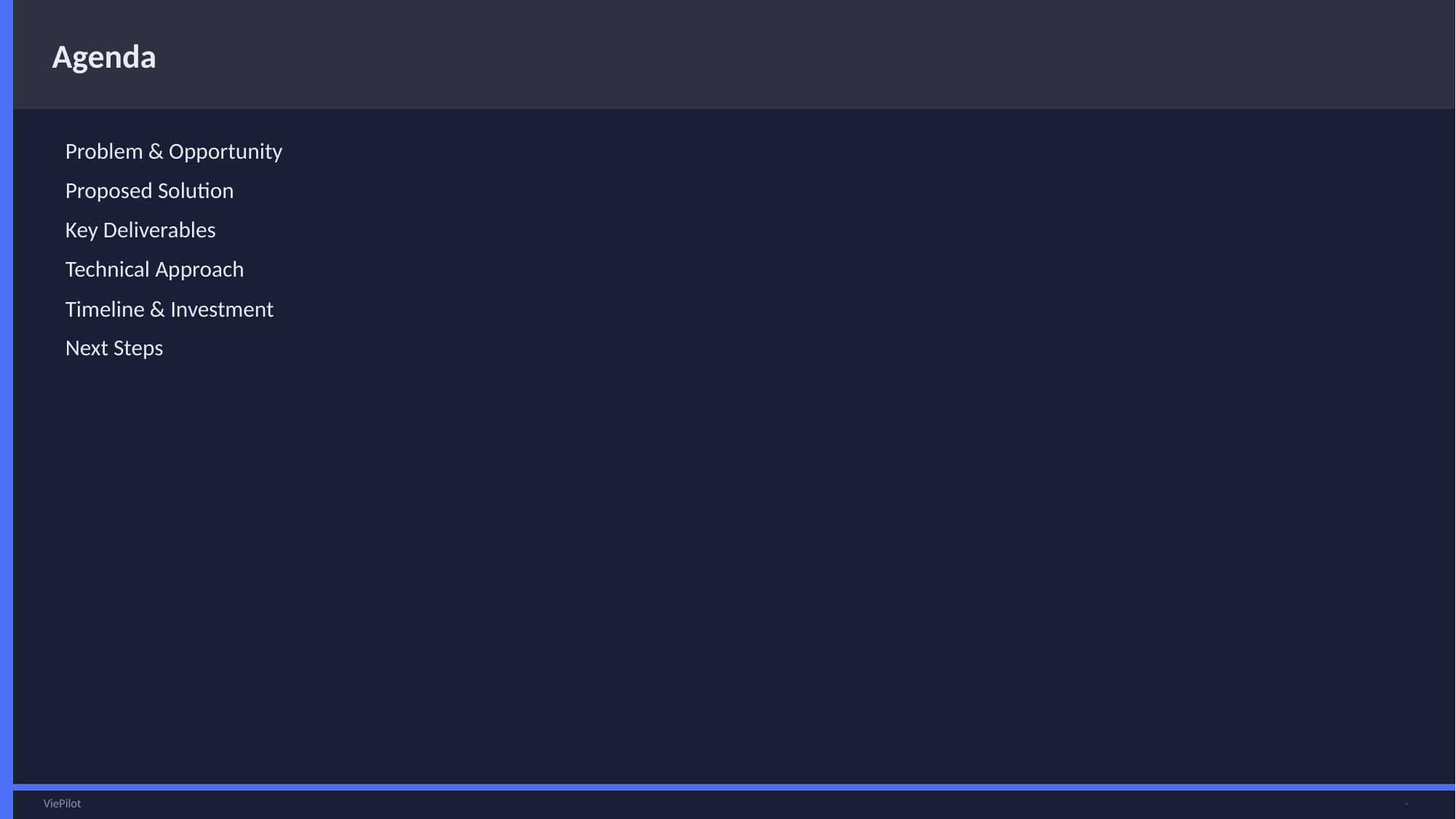

Agenda
Problem & Opportunity
Proposed Solution
Key Deliverables
Technical Approach
Timeline & Investment
Next Steps